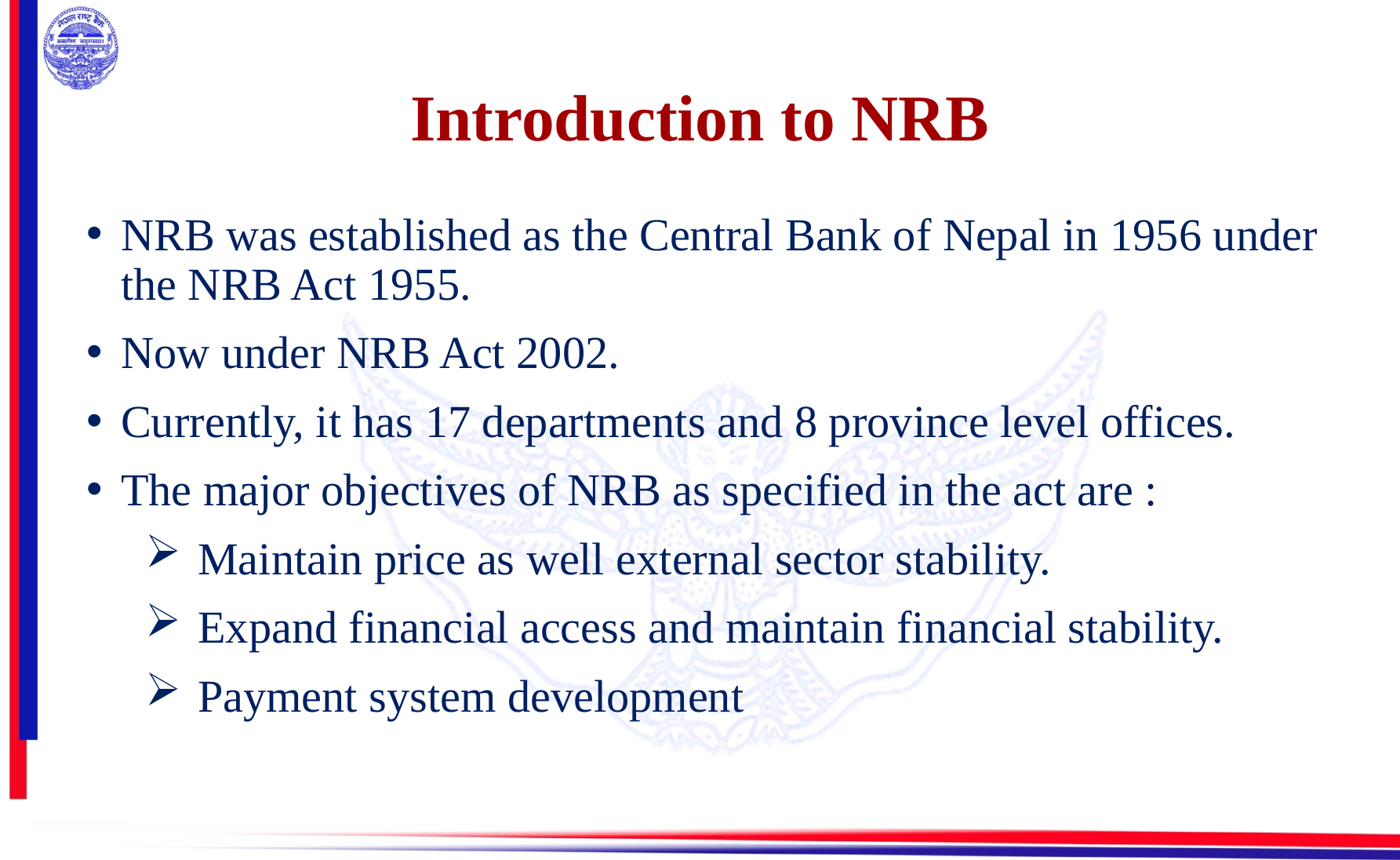

# Introduction to NRB
NRB was established as the Central Bank of Nepal in 1956 under the NRB Act 1955.
Now under NRB Act 2002.
Currently, it has 17 departments and 8 province level offices.
The major objectives of NRB as specified in the act are :
Maintain price as well external sector stability.
Expand financial access and maintain financial stability.
Payment system development